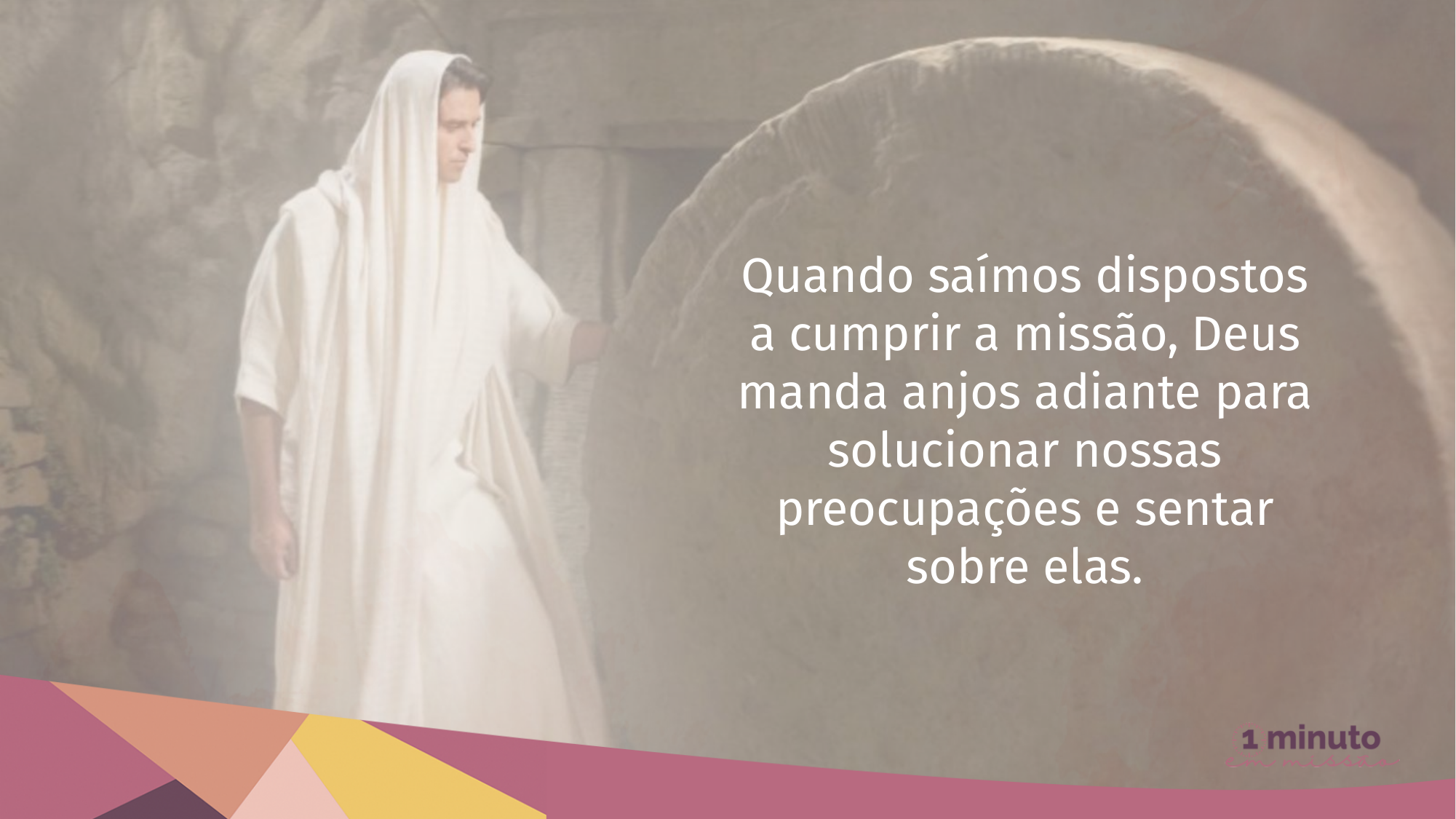

Quando saímos dispostos a cumprir a missão, Deus manda anjos adiante para solucionar nossas preocupações e sentar sobre elas.